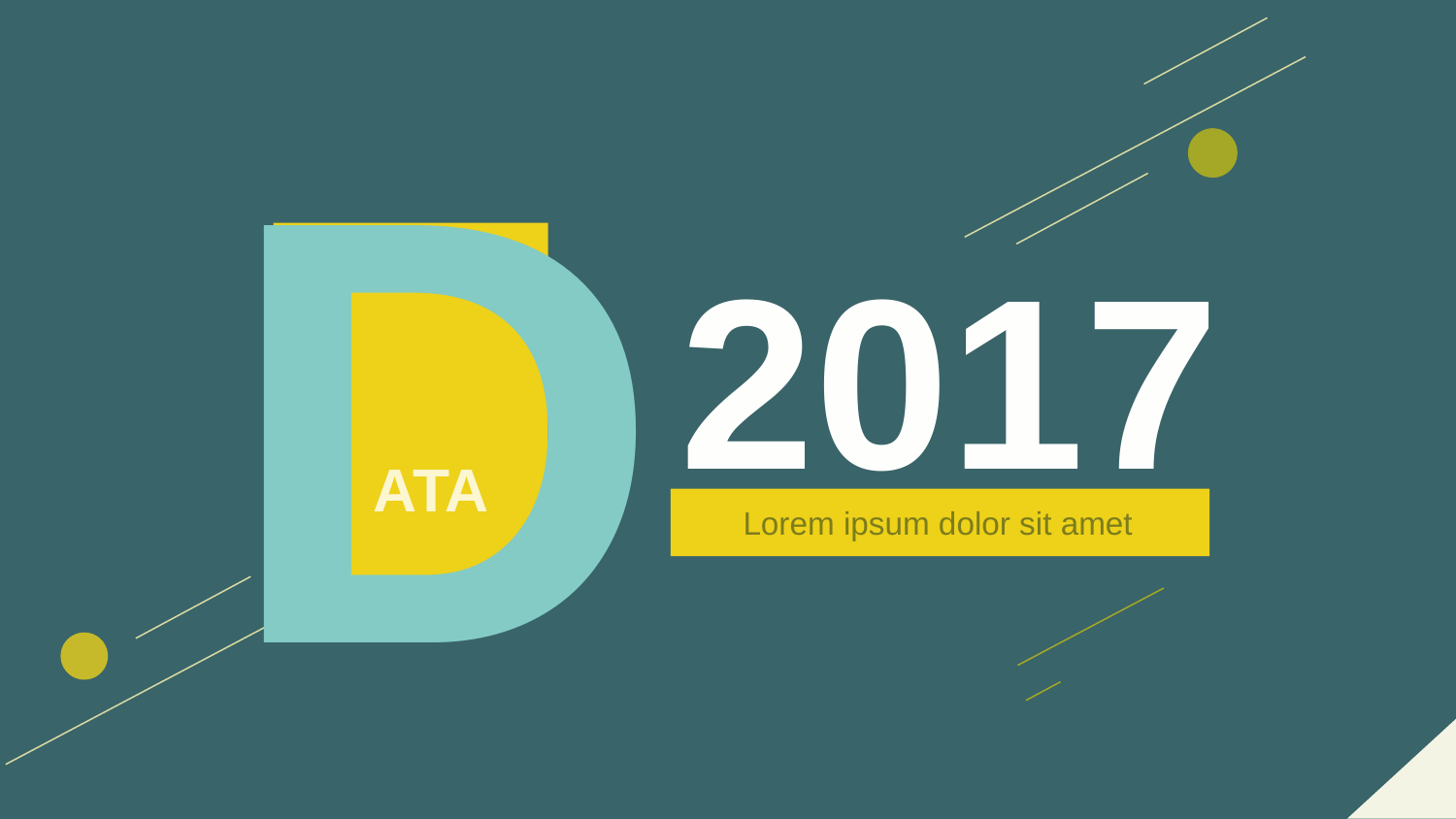

D

2017

ATA

Lorem ipsum dolor sit amet